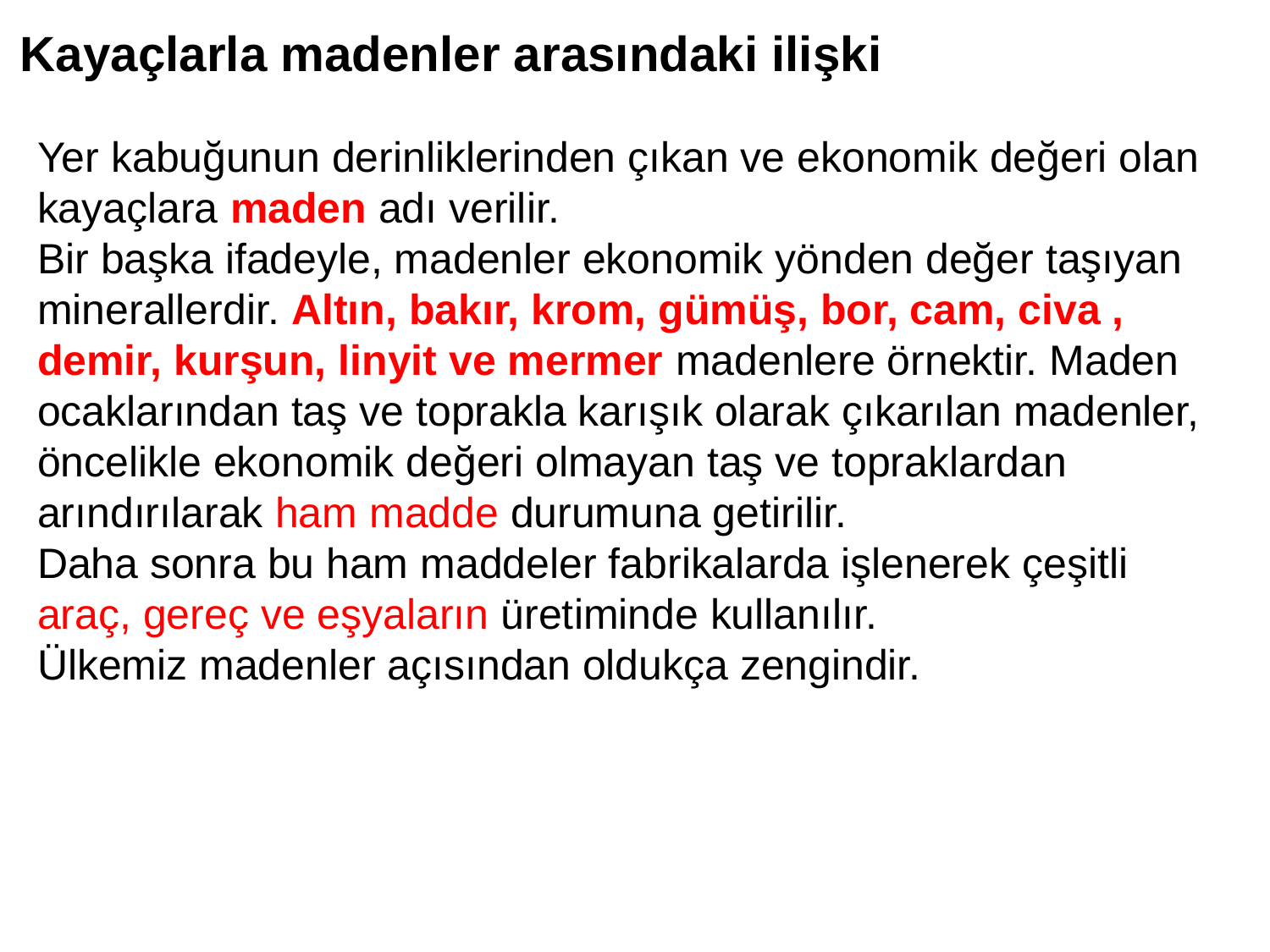

Kayaçlarla madenler arasındaki ilişki
Yer kabuğunun derinliklerinden çıkan ve ekonomik değeri olan kayaçlara maden adı verilir.
Bir başka ifadeyle, madenler ekonomik yönden değer taşıyan minerallerdir. Altın, bakır, krom, gümüş, bor, cam, civa , demir, kurşun, linyit ve mermer madenlere örnektir. Maden ocaklarından taş ve toprakla karışık olarak çıkarılan madenler, öncelikle ekonomik değeri olmayan taş ve topraklardan arındırılarak ham madde durumuna getirilir.
Daha sonra bu ham maddeler fabrikalarda işlenerek çeşitli araç, gereç ve eşyaların üretiminde kullanılır.
Ülkemiz madenler açısından oldukça zengindir.